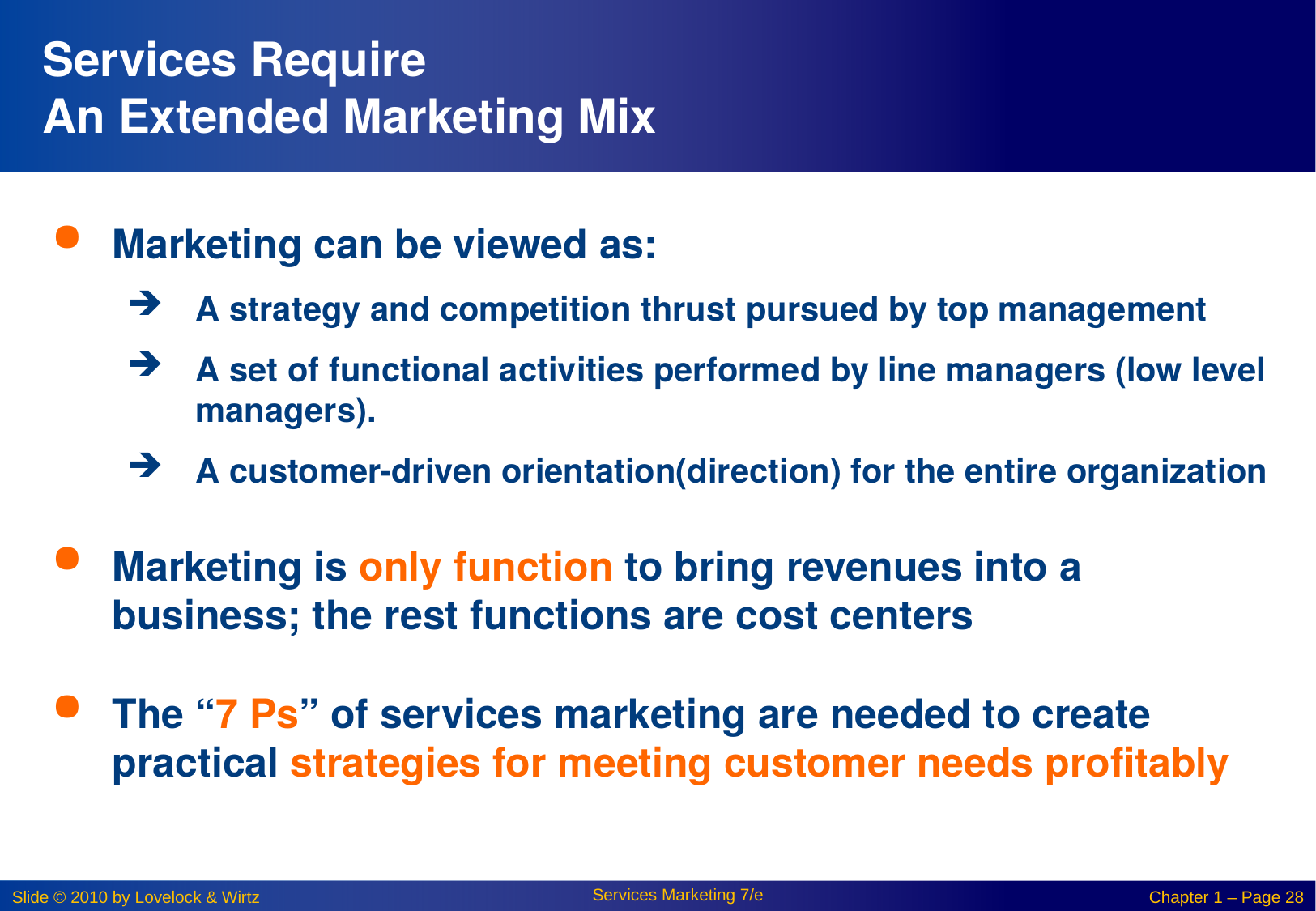

# Services Require An Extended Marketing Mix
Marketing can be viewed as:
A strategy and competition thrust pursued by top management
A set of functional activities performed by line managers (low level managers).
A customer-driven orientation(direction) for the entire organization
Marketing is only function to bring revenues into a business; the rest functions are cost centers
The “7 Ps” of services marketing are needed to create practical strategies for meeting customer needs profitably